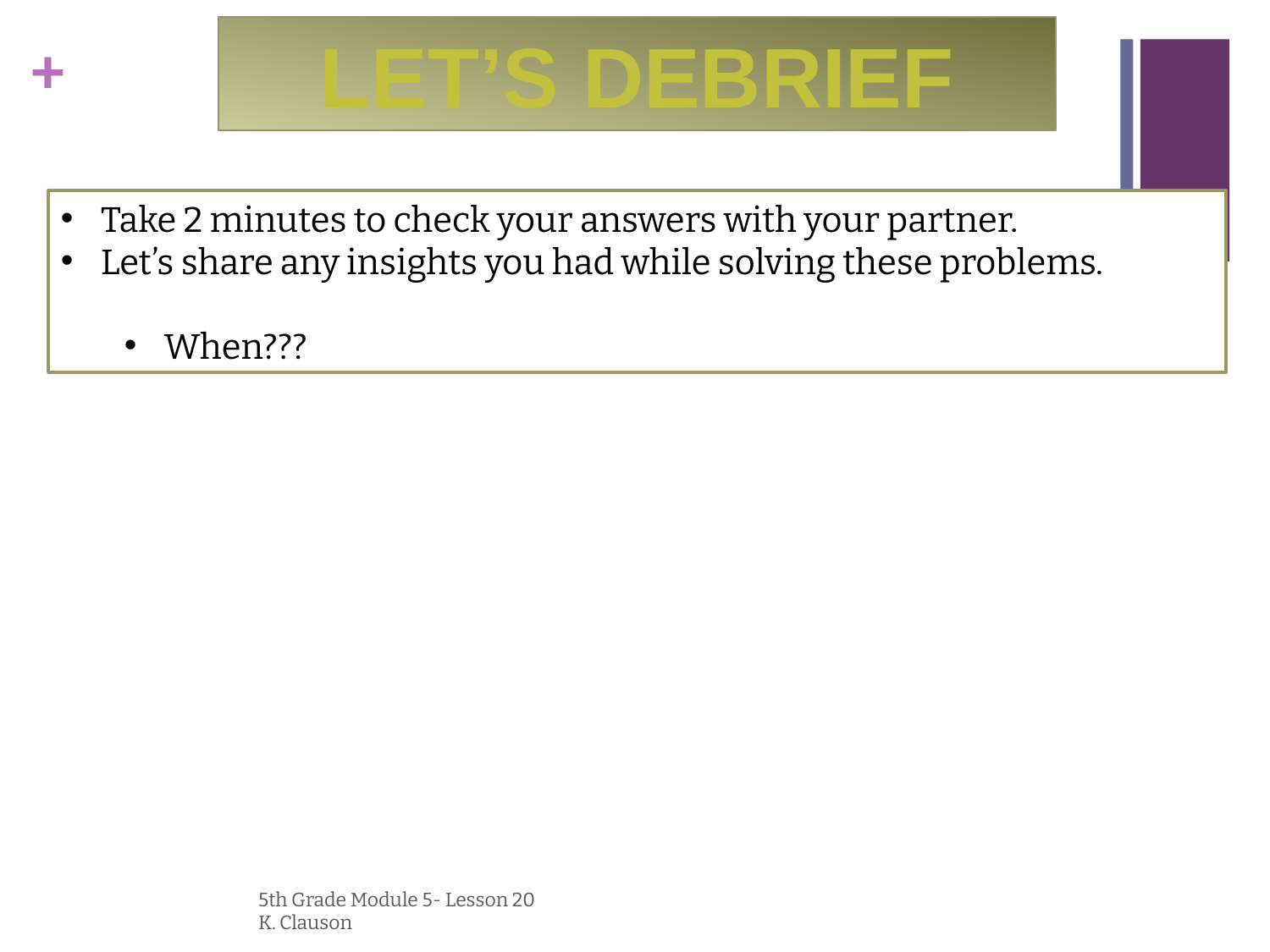

LET’S Debrief
Take 2 minutes to check your answers with your partner.
Let’s share any insights you had while solving these problems.

When???
5th Grade Module 5- Lesson 20
K. Clauson